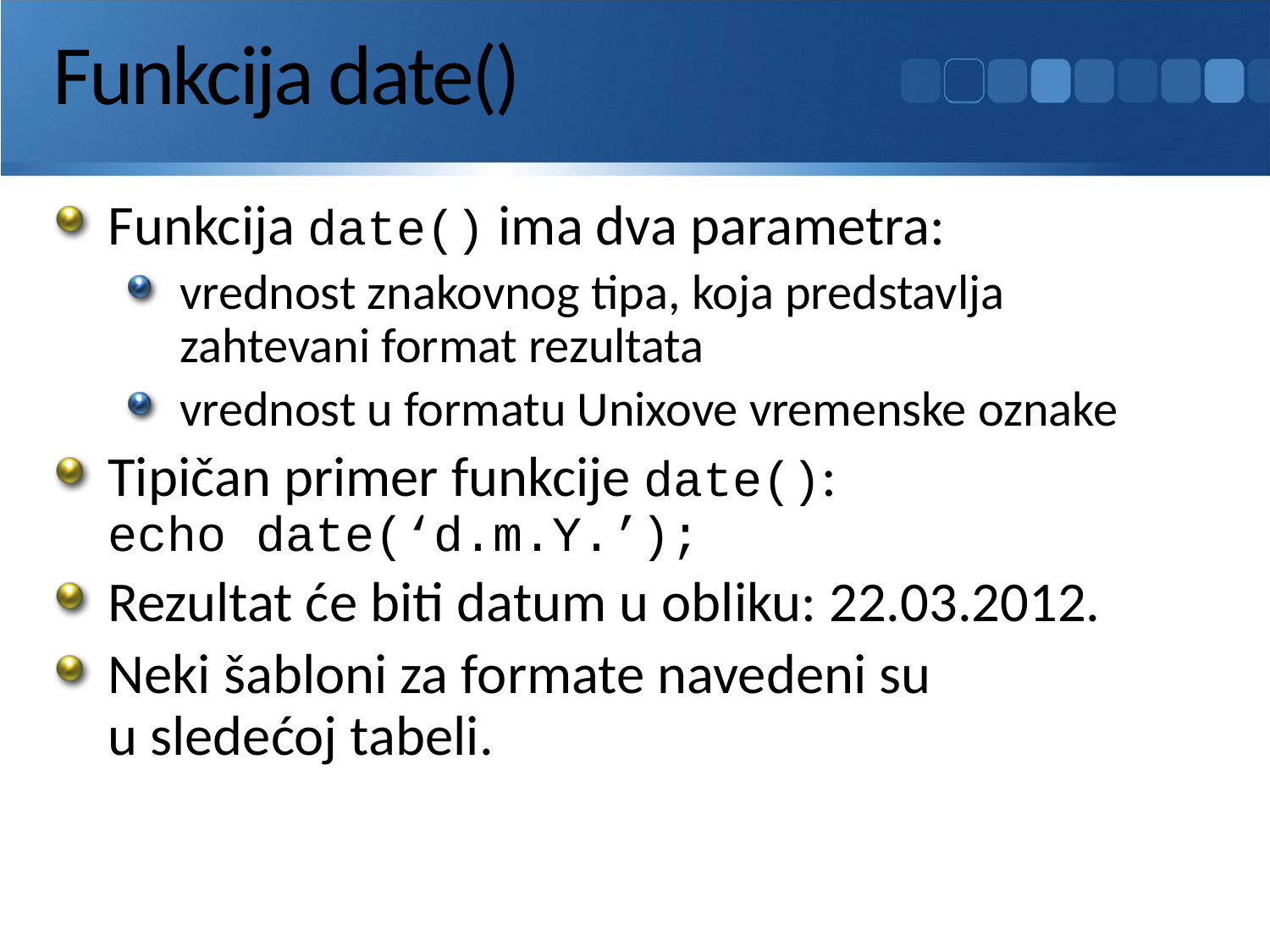

# Funkcija date()
Funkcija date() ima dva parametra:
vrednost znakovnog tipa, koja predstavlja
zahtevani format rezultata
vrednost u formatu Unixove vremenske oznake
Tipičan primer funkcije date():
echo date(‘d.m.Y.’);
Rezultat će biti datum u obliku: 22.03.2012.
Neki šabloni za formate navedeni su
u sledećoj tabeli.